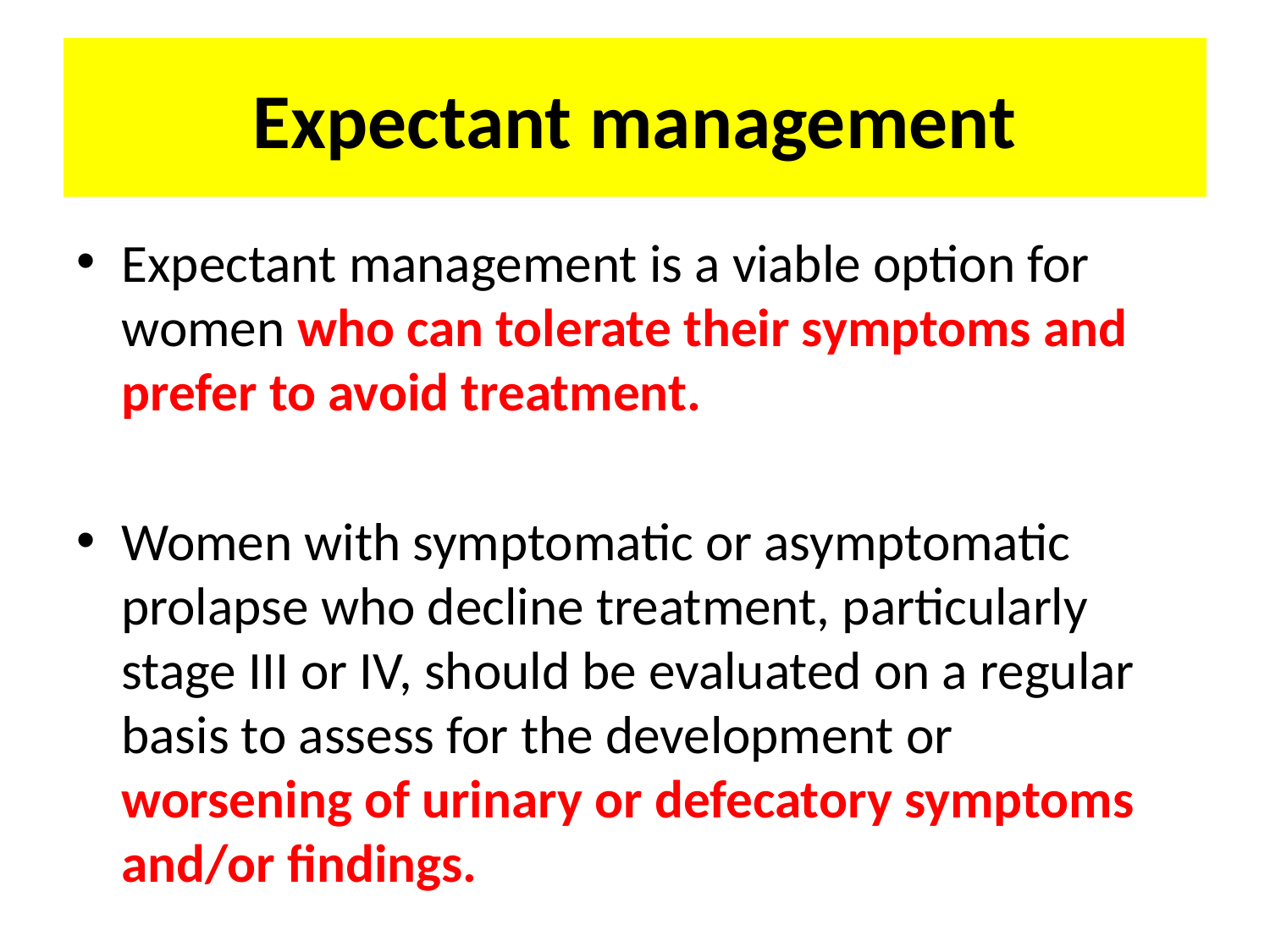

# Expectant management
Expectant management is a viable option for women who can tolerate their symptoms and prefer to avoid treatment.

Women with symptomatic or asymptomatic prolapse who decline treatment, particularly stage III or IV, should be evaluated on a regular basis to assess for the development or worsening of urinary or defecatory symptoms and/or findings.